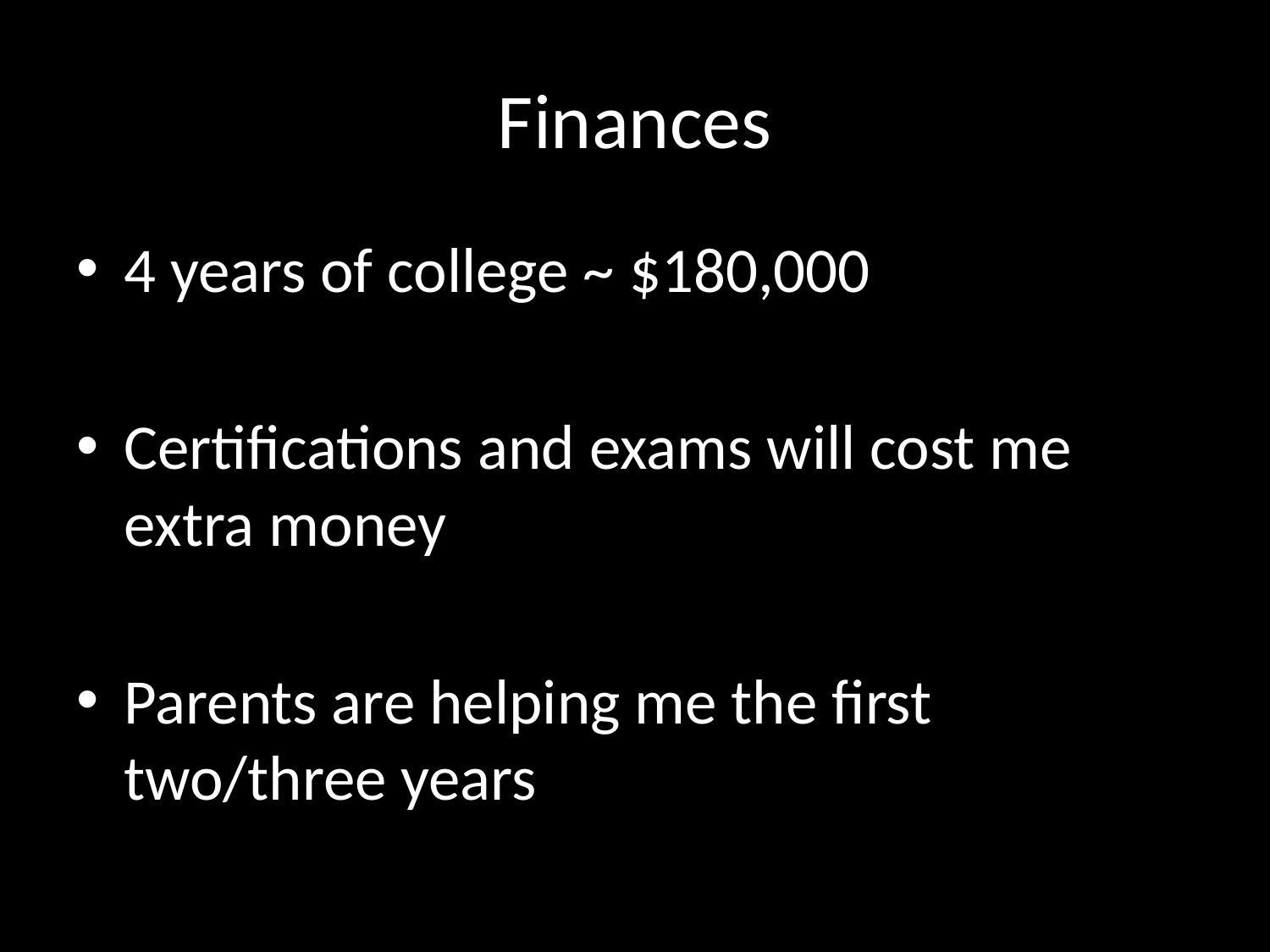

# Finances
4 years of college ~ $180,000

Certifications and exams will cost me extra money

Parents are helping me the first two/three years